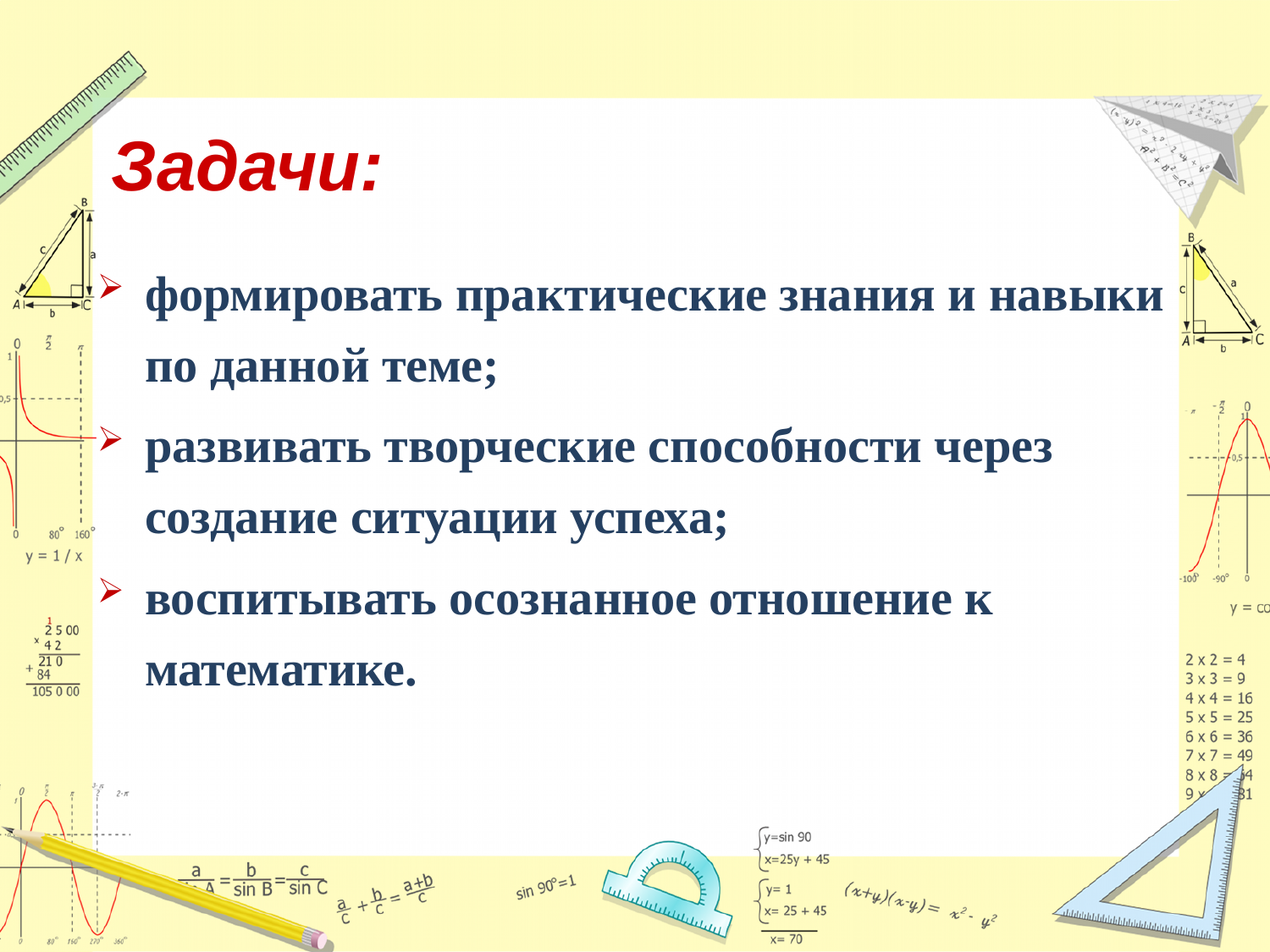

Задачи:
формировать практические знания и навыки по данной теме;
развивать творческие способности через создание ситуации успеха;
воспитывать осознанное отношение к математике.